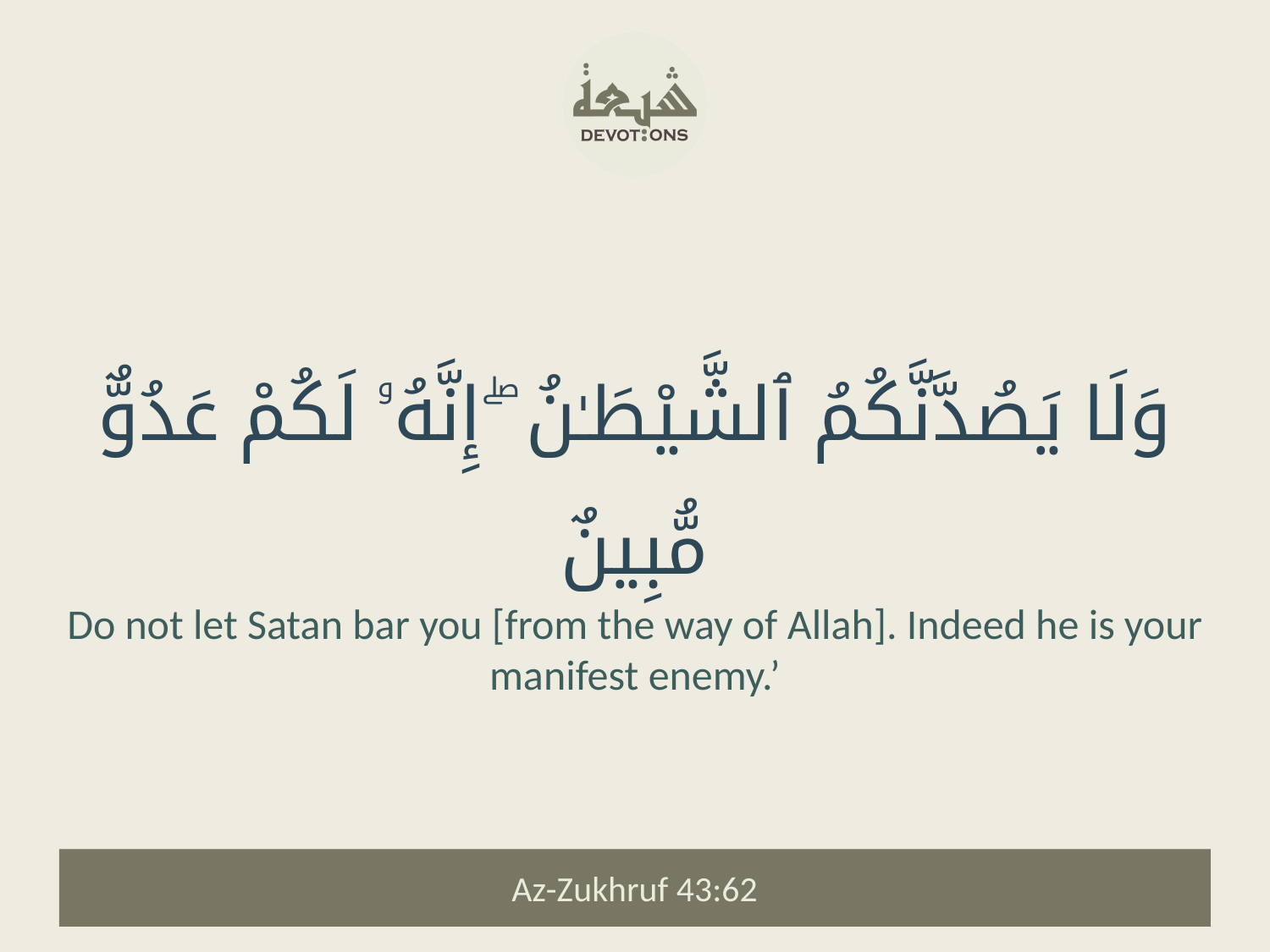

وَلَا يَصُدَّنَّكُمُ ٱلشَّيْطَـٰنُ ۖ إِنَّهُۥ لَكُمْ عَدُوٌّ مُّبِينٌ
Do not let Satan bar you [from the way of Allah]. Indeed he is your manifest enemy.’
Az-Zukhruf 43:62